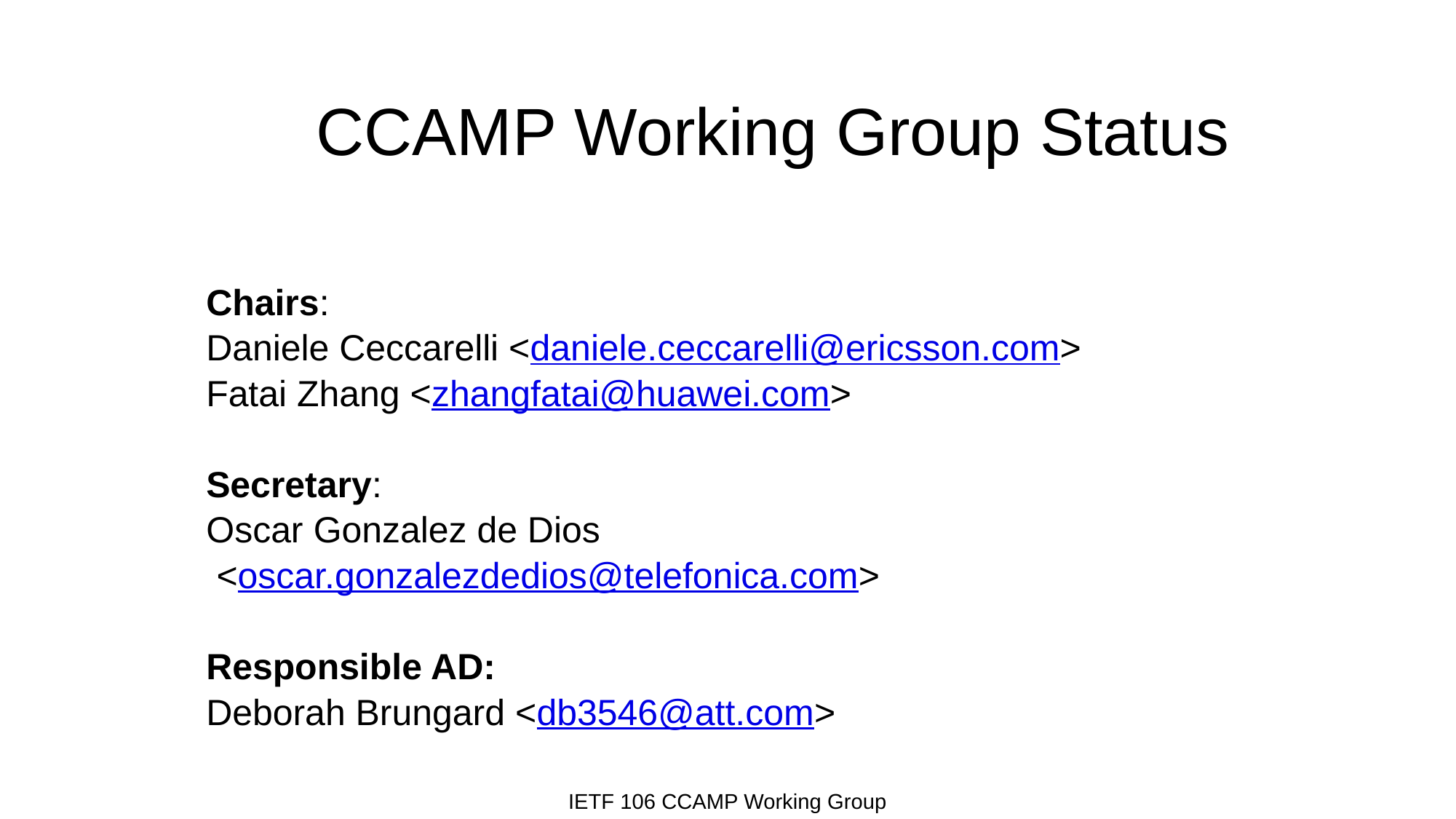

CCAMP Working Group Status
Chairs:
Daniele Ceccarelli <daniele.ceccarelli@ericsson.com>
Fatai Zhang <zhangfatai@huawei.com>

Secretary:
Oscar Gonzalez de Dios
 <oscar.gonzalezdedios@telefonica.com>

Responsible AD:
Deborah Brungard <db3546@att.com>

IETF 106 CCAMP Working Group